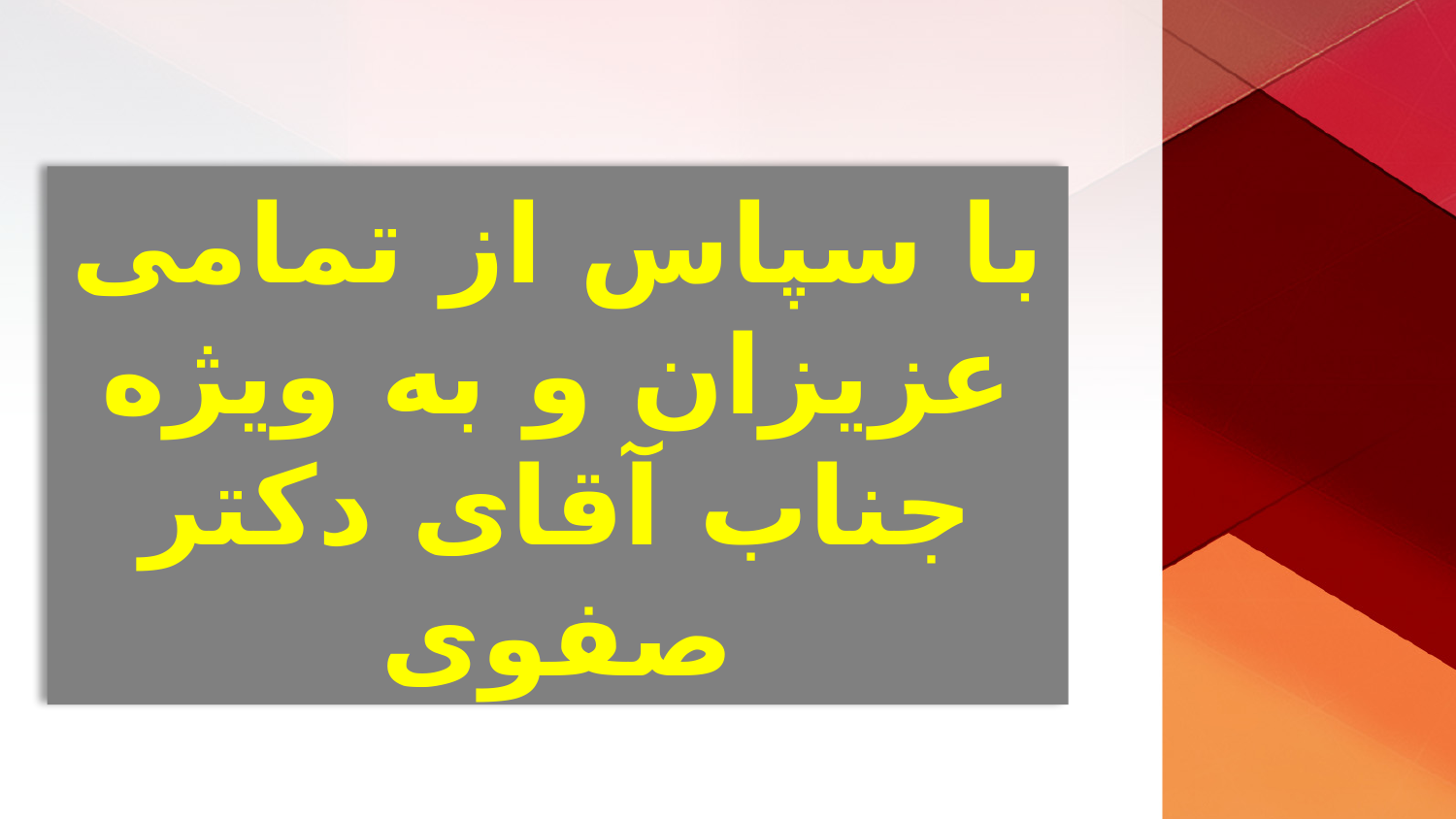

با سپاس از تمامی عزیزان و به ویژه جناب آقای دکتر صفوی